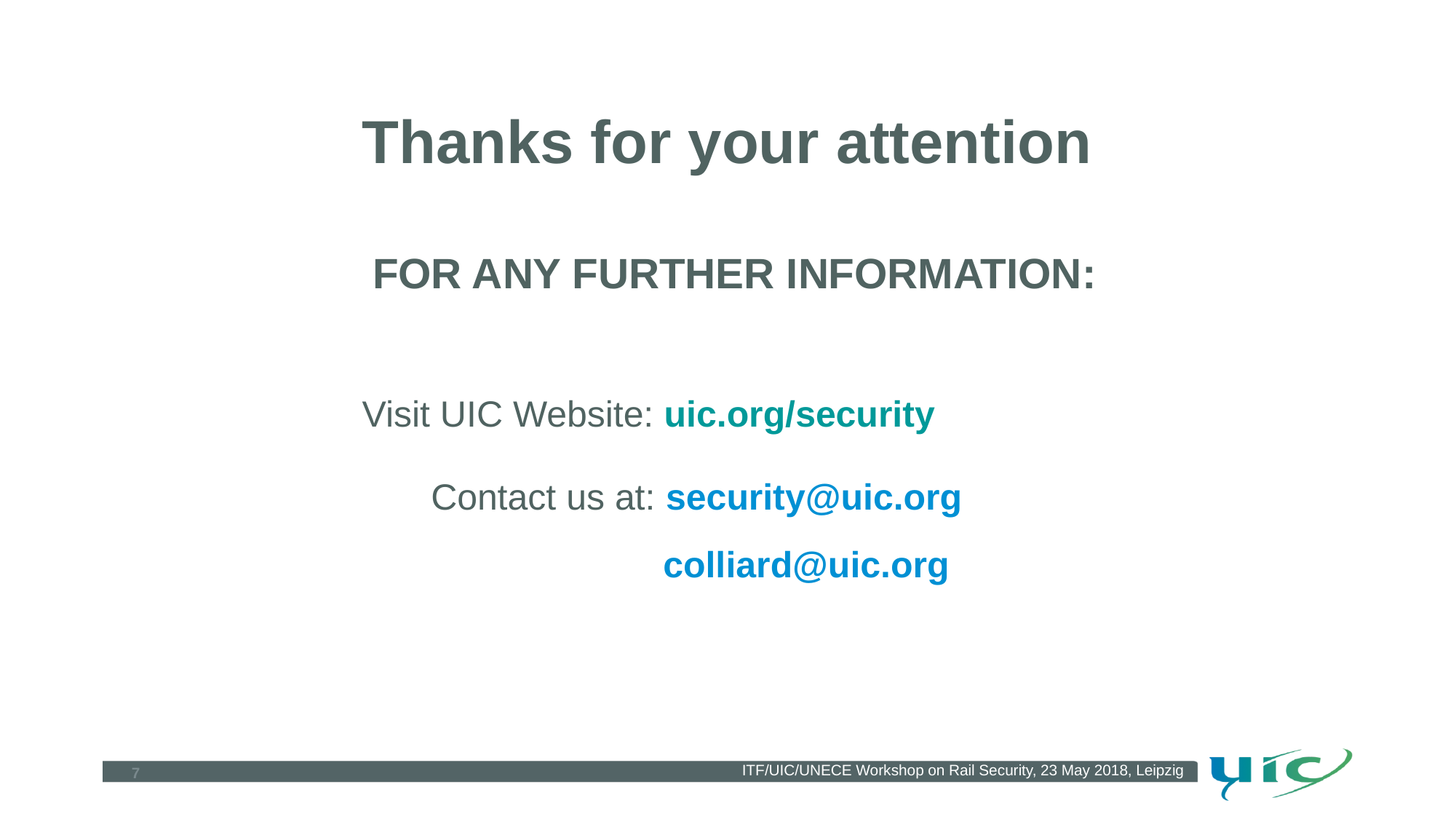

Thanks for your attention
FOR ANY FURTHER INFORMATION:
Visit UIC Website: uic.org/security
Contact us at: security@uic.org
colliard@uic.org
ITF/UIC/UNECE Workshop on Rail Security, 23 May 2018, Leipzig
7